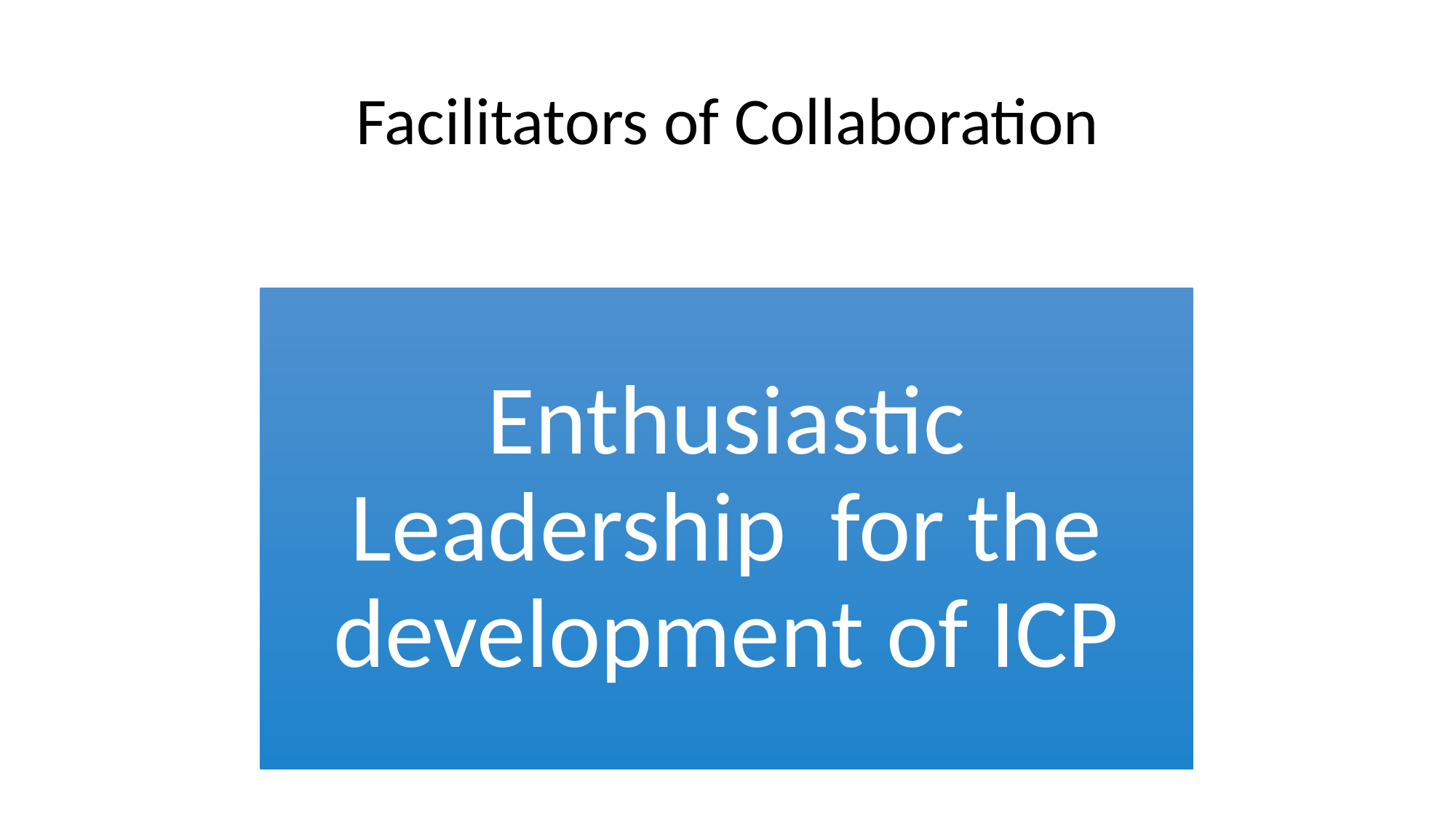

# Facilitators of Collaboration

Enthusiastic Leadership  for the development of ICP